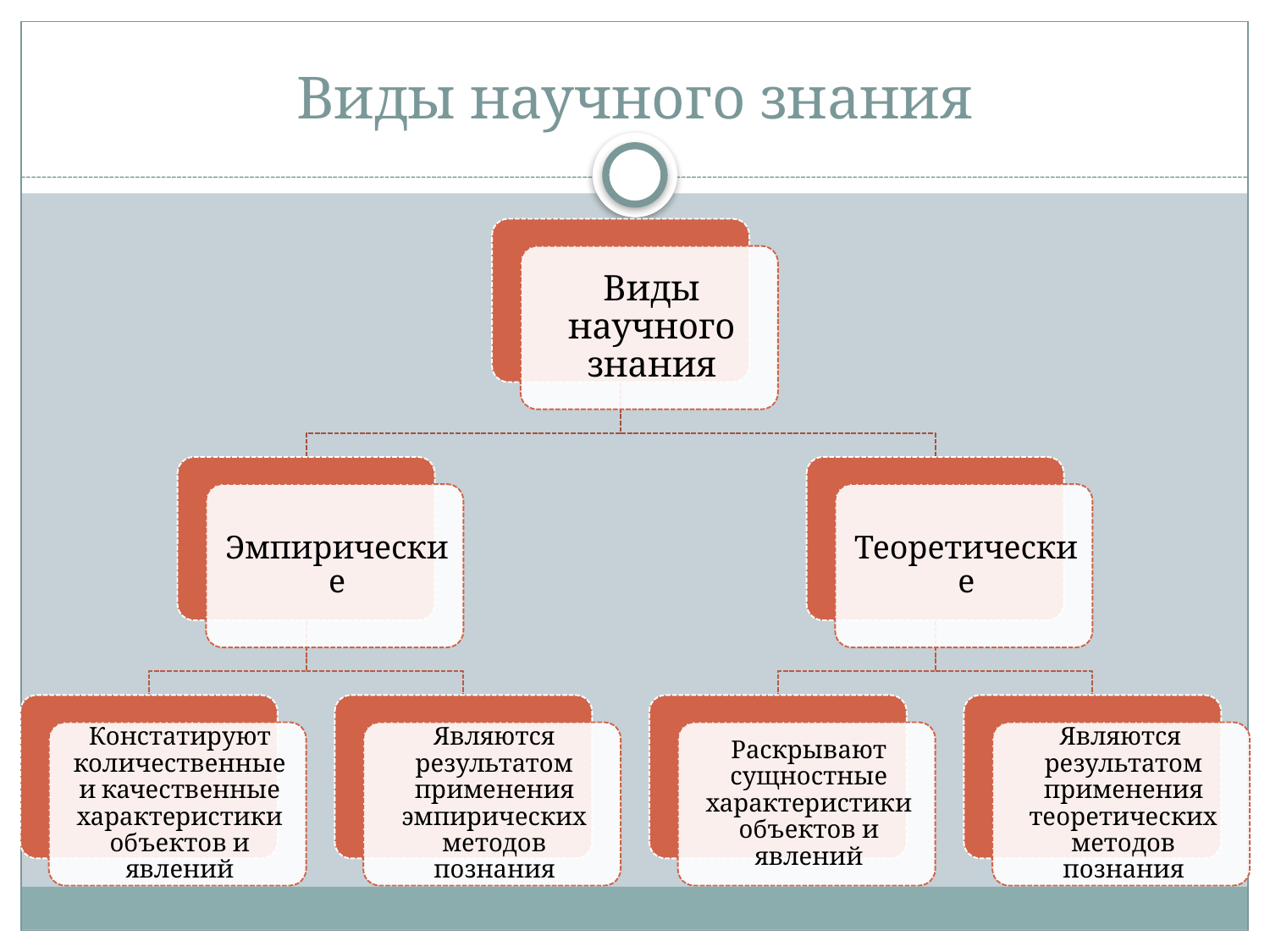

# Виды научного знания
Виды научного знания
Эмпирические
Констатируют количественные и качественные характеристики объектов и явлений
Являются результатом применения эмпирических методов познания
Теоретические
Раскрывают сущностные характеристики объектов и явлений
Являются  результатом применения теоретических методов познания